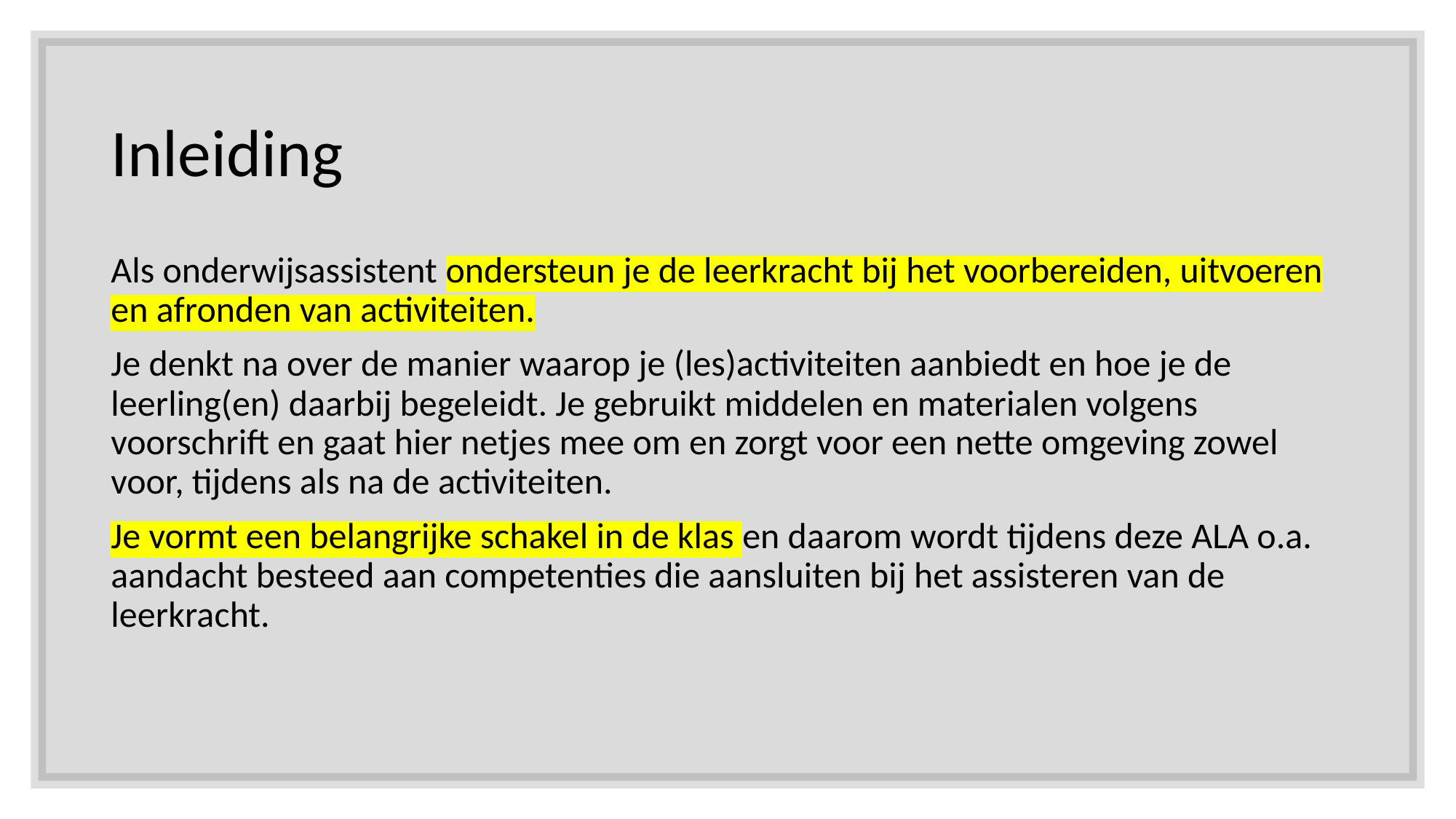

# Inleiding
Als onderwijsassistent ondersteun je de leerkracht bij het voorbereiden, uitvoeren en afronden van activiteiten.
Je denkt na over de manier waarop je (les)activiteiten aanbiedt en hoe je de leerling(en) daarbij begeleidt. Je gebruikt middelen en materialen volgens voorschrift en gaat hier netjes mee om en zorgt voor een nette omgeving zowel voor, tijdens als na de activiteiten.
Je vormt een belangrijke schakel in de klas en daarom wordt tijdens deze ALA o.a. aandacht besteed aan competenties die aansluiten bij het assisteren van de leerkracht.